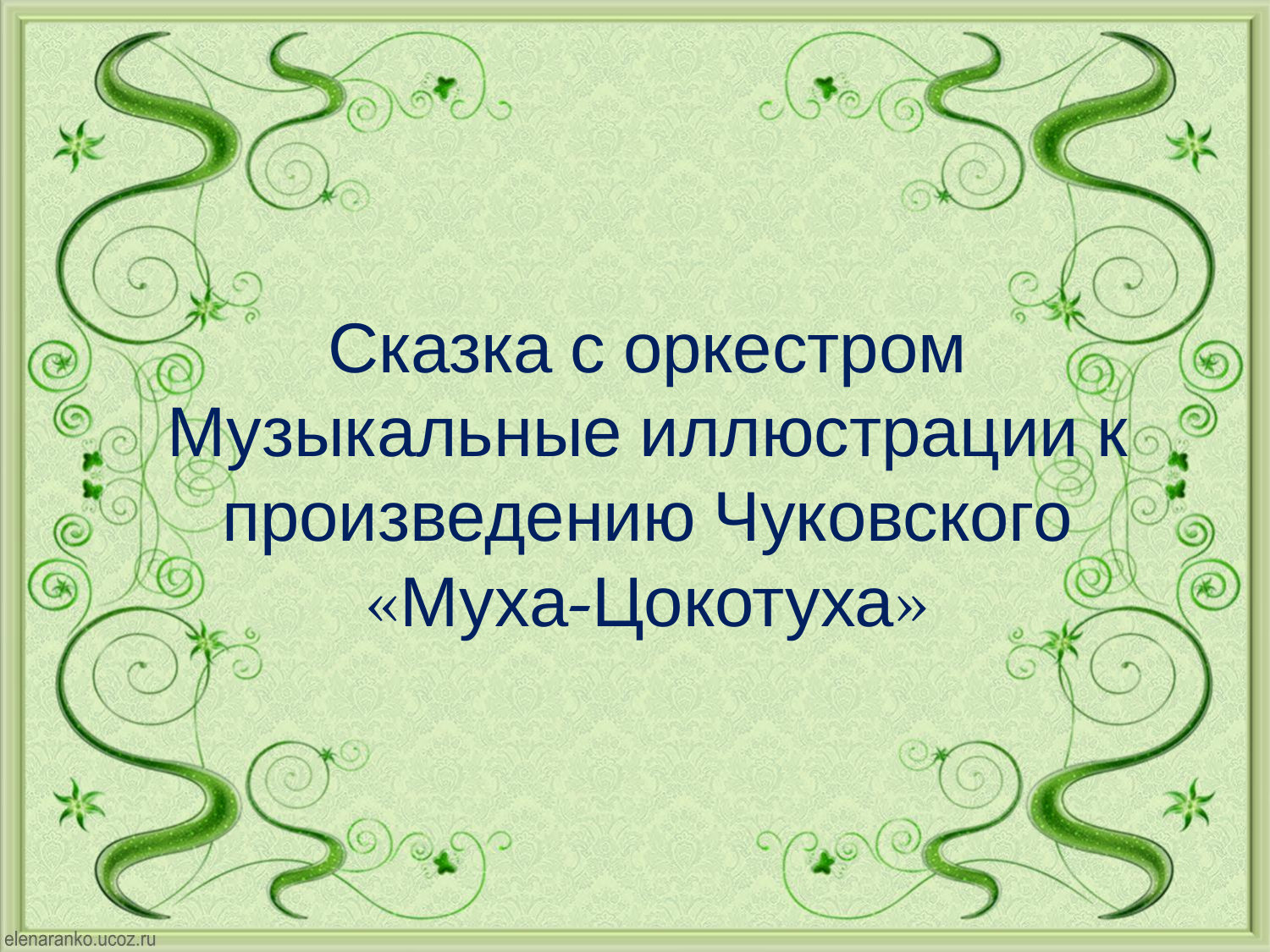

Сказка с оркестром
Музыкальные иллюстрации к произведению Чуковского «Муха-Цокотуха»